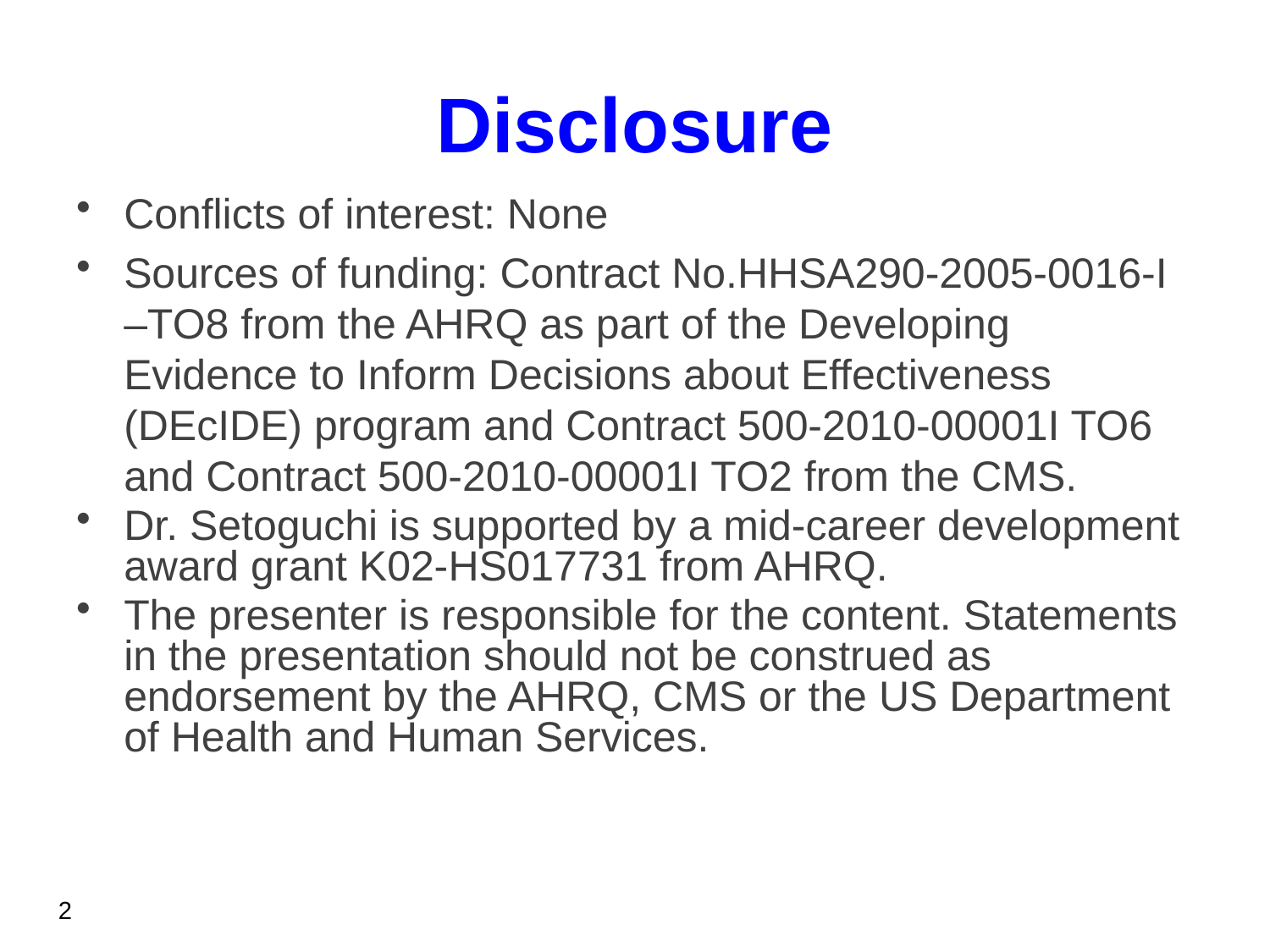

# Disclosure
Conflicts of interest: None
Sources of funding: Contract No.HHSA290-2005-0016-I –TO8 from the AHRQ as part of the Developing Evidence to Inform Decisions about Effectiveness (DEcIDE) program and Contract 500-2010-00001I TO6 and Contract 500-2010-00001I TO2 from the CMS.
Dr. Setoguchi is supported by a mid-career development award grant K02-HS017731 from AHRQ.
The presenter is responsible for the content. Statements in the presentation should not be construed as endorsement by the AHRQ, CMS or the US Department of Health and Human Services.

2